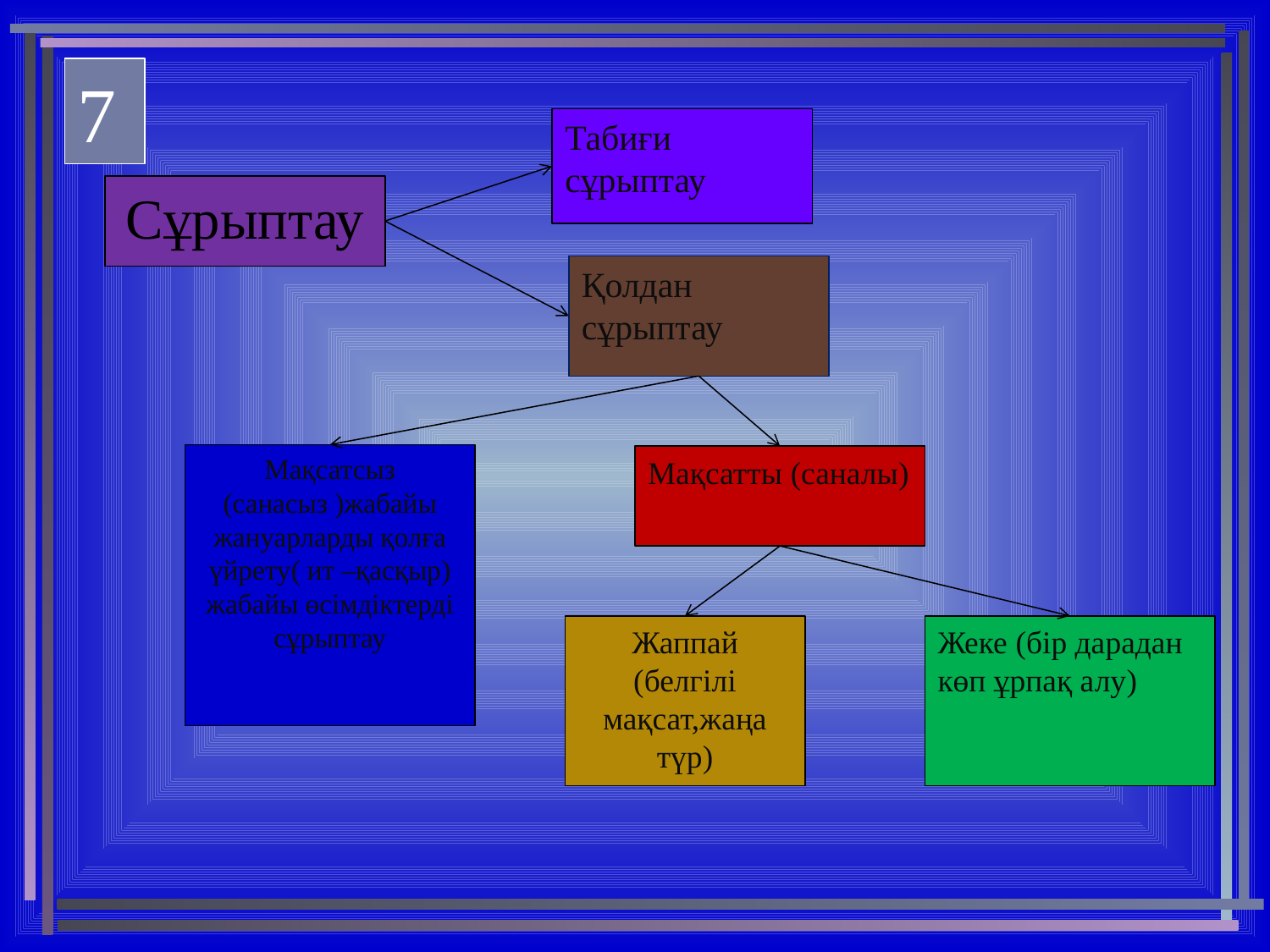

7
Табиғи сұрыптау
Cұрыптау
Қолдан сұрыптау
Мақсатсыз (санасыз )жабайы жануарларды қолға үйрету( ит –қасқыр) жабайы өсімдіктерді сұрыптау
Мақсатты (саналы)
Жаппай (белгілі мақсат,жаңа түр)
Жеке (бір дарадан көп ұрпақ алу)